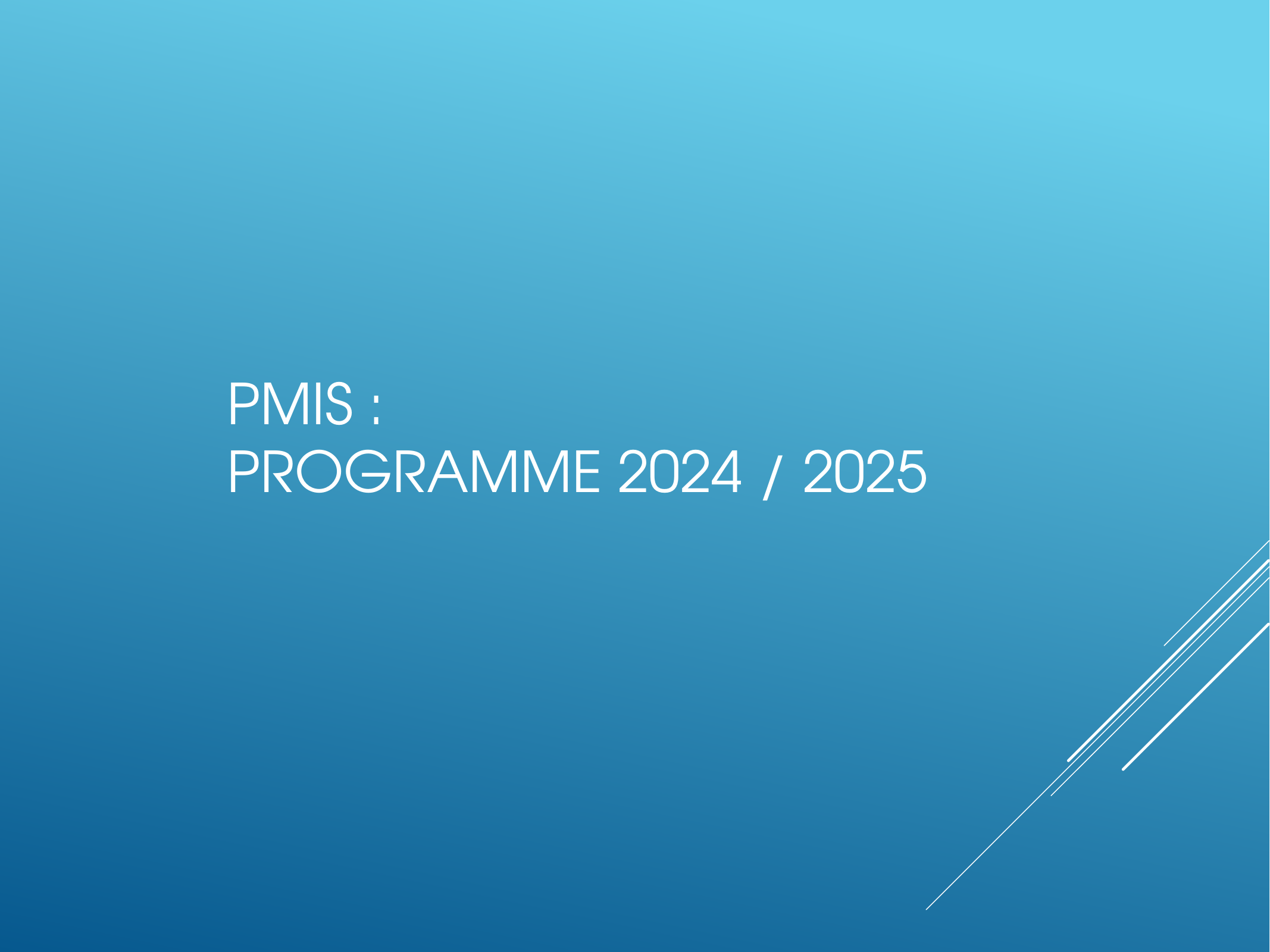

# PMIS : ProgrammE 2024 / 2025